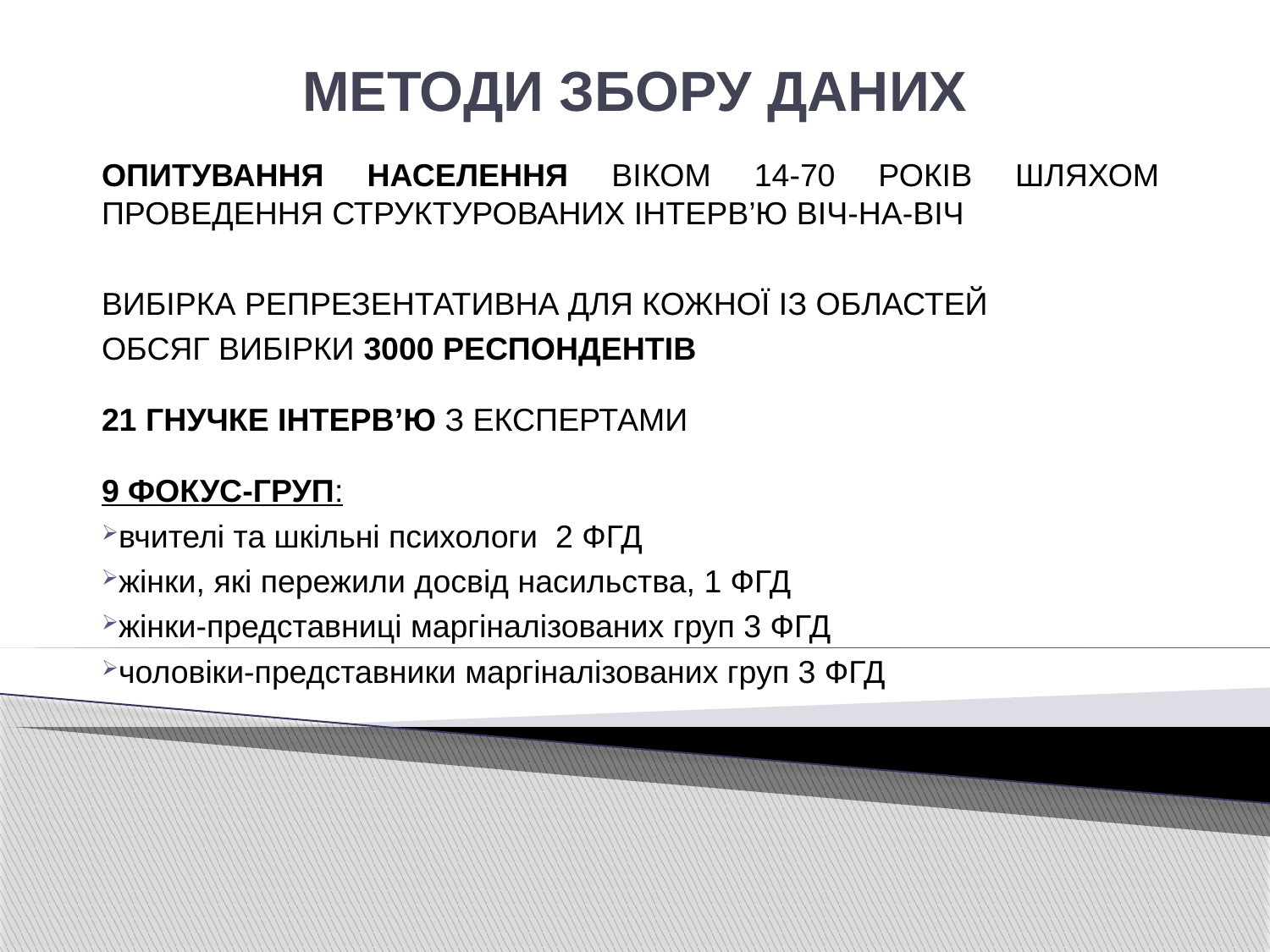

# МЕТОДИ ЗБОРУ ДАНИХ
ОПИТУВАННЯ населення віком 14-70 років шляхом проведення структурованих інтерв’ю віч-на-віч

Вибірка репрезентативна для кожної із областей
Обсяг вибірки 3000 респондентів

21 гнучке інтерв’ю з експертами

9 фокус-груп:
вчителі та шкільні психологи  2 ФГД
жінки, які пережили досвід насильства, 1 ФГД
жінки-представниці маргіналізованих груп 3 ФГД
чоловіки-представники маргіналізованих груп 3 ФГД